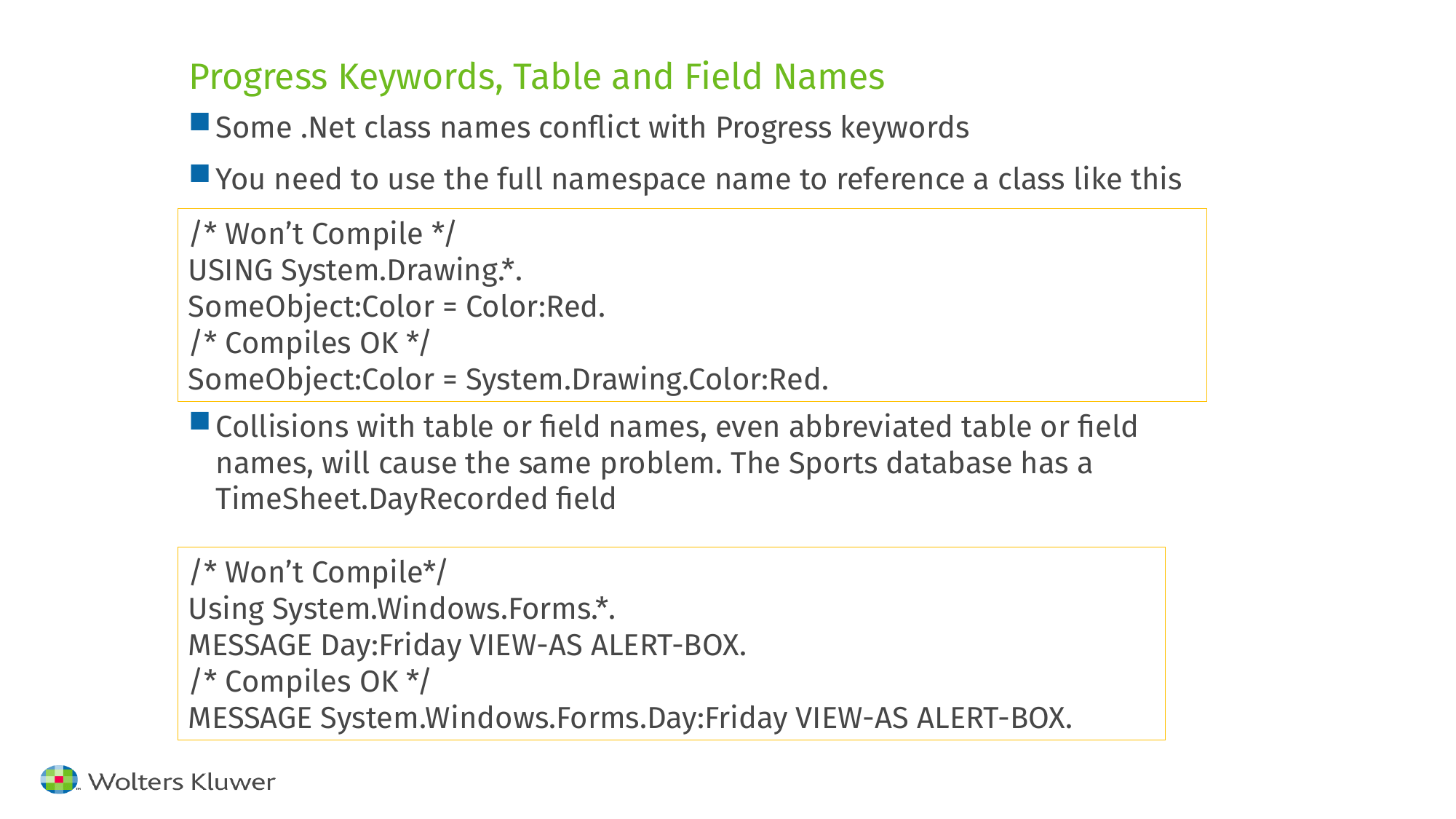

# Progress Keywords, Table and Field Names
Some .Net class names conflict with Progress keywords
You need to use the full namespace name to reference a class like this

Collisions with table or field names, even abbreviated table or field names, will cause the same problem. The Sports database has a TimeSheet.DayRecorded field
/* Won’t Compile */
USING System.Drawing.*.
SomeObject:Color = Color:Red.
/* Compiles OK */
SomeObject:Color = System.Drawing.Color:Red.
/* Won’t Compile*/
Using System.Windows.Forms.*.
MESSAGE Day:Friday VIEW-AS ALERT-BOX.
/* Compiles OK */
MESSAGE System.Windows.Forms.Day:Friday VIEW-AS ALERT-BOX.